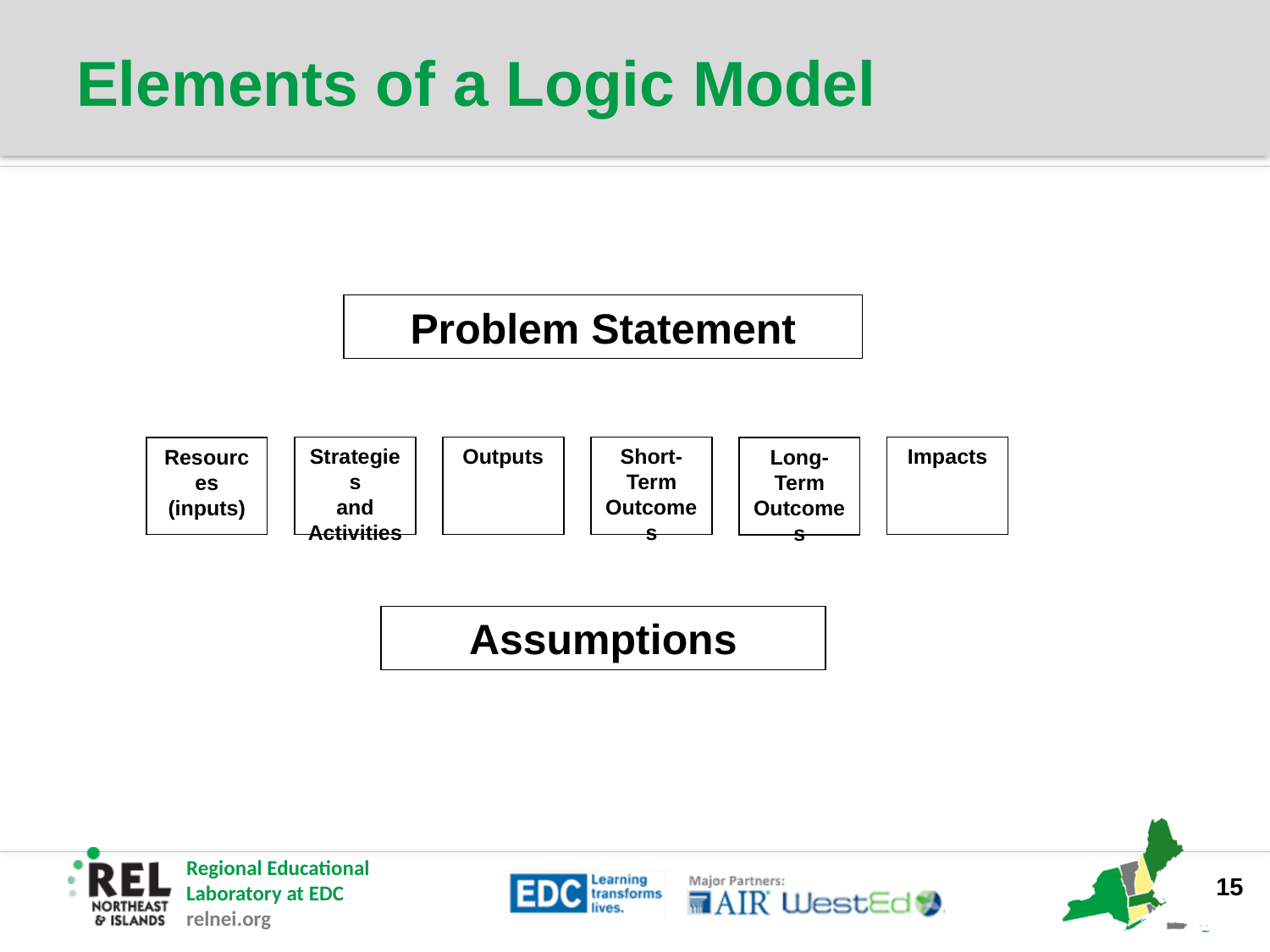

# Elements of a Logic Model

Problem Statement
Strategies
and
Activities
Outputs
Short-Term Outcomes
Impacts
Resources
(inputs)
Long-Term Outcomes
Assumptions
15